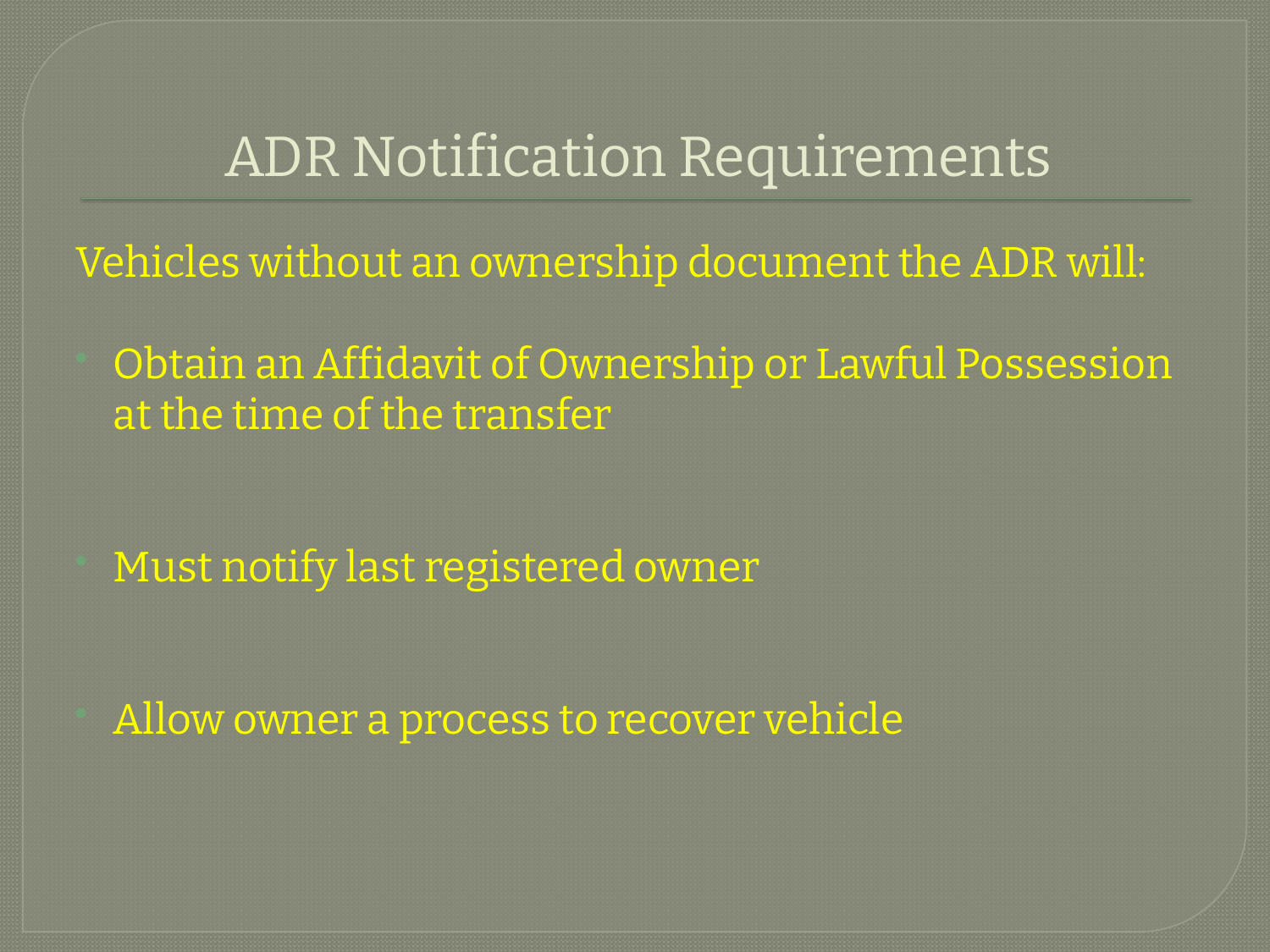

# ADR Notification Requirements
Vehicles without an ownership document the ADR will:

Obtain an Affidavit of Ownership or Lawful Possession at the time of the transfer

Must notify last registered owner

Allow owner a process to recover vehicle